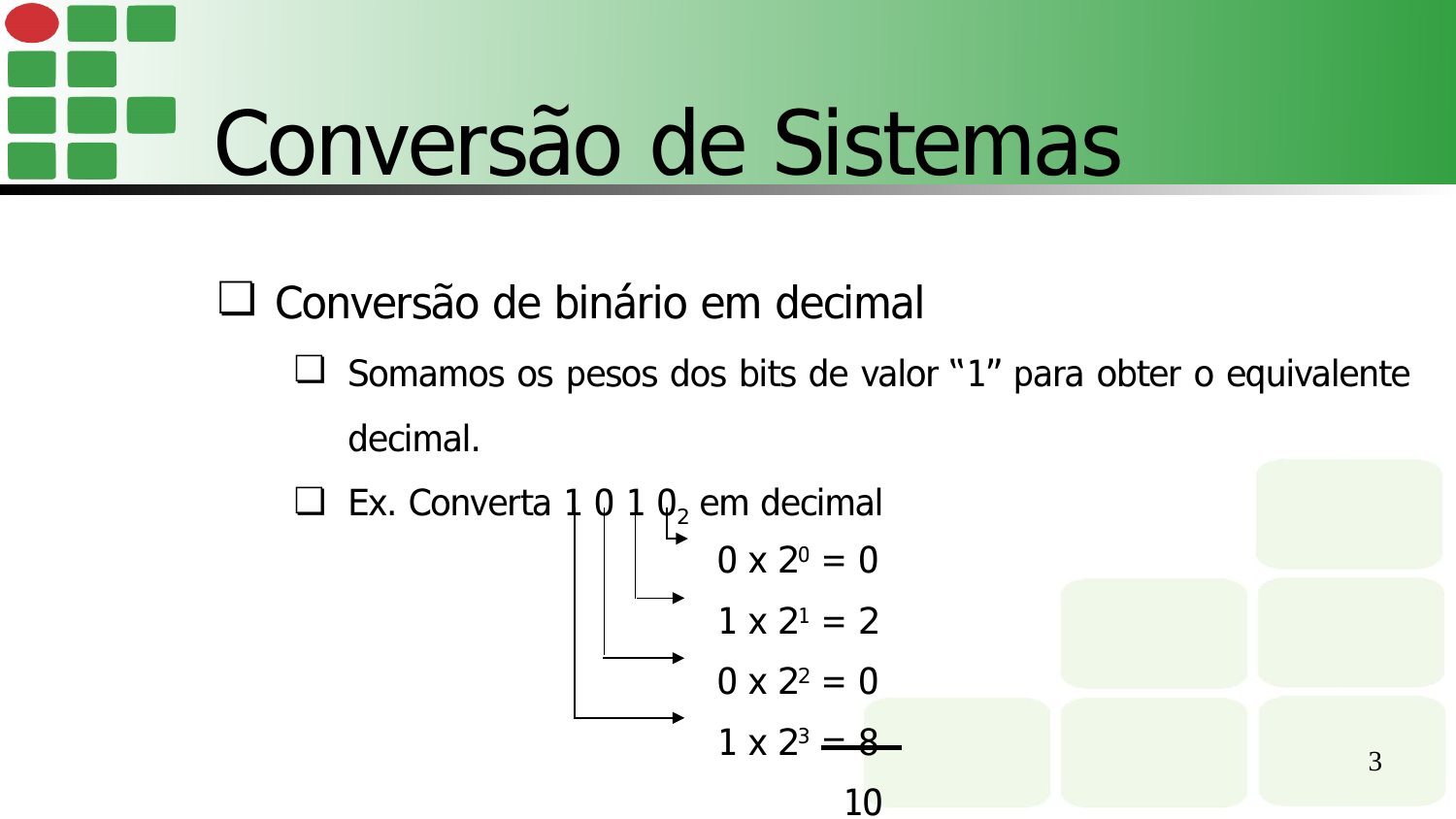

Conversão de Sistemas
Conversão de binário em decimal
Somamos os pesos dos bits de valor “1” para obter o equivalente decimal.
Ex. Converta 1 0 1 02 em decimal
0 x 20 = 0
1 x 21 = 2
0 x 22 = 0
1 x 23 = 8
3
           10